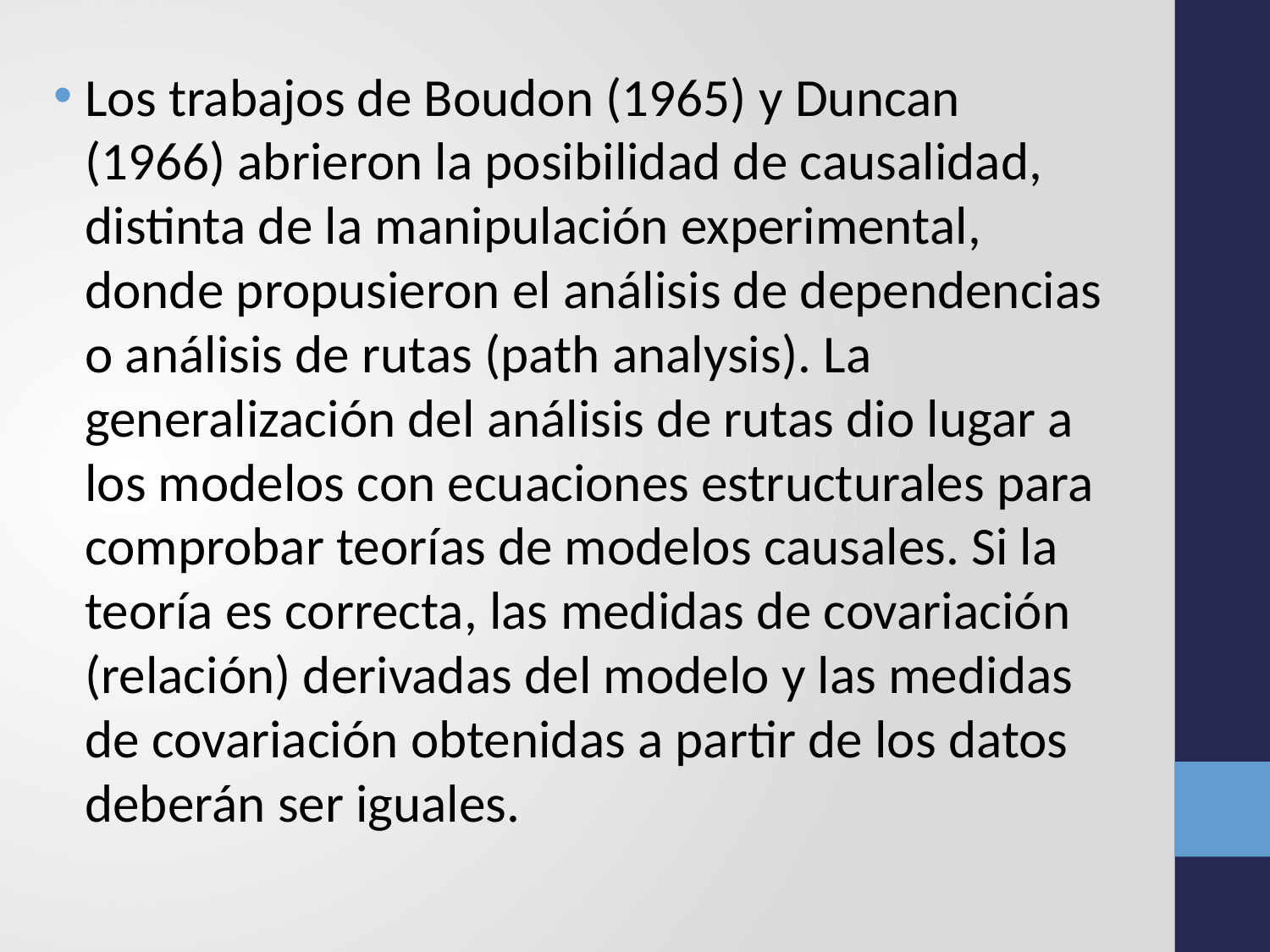

Los trabajos de Boudon (1965) y Duncan (1966) abrieron la posibilidad de causalidad, distinta de la manipulación experimental, donde propusieron el análisis de dependencias o análisis de rutas (path analysis). La generalización del análisis de rutas dio lugar a los modelos con ecuaciones estructurales para comprobar teorías de modelos causales. Si la teoría es correcta, las medidas de covariación (relación) derivadas del modelo y las medidas de covariación obtenidas a partir de los datos deberán ser iguales.